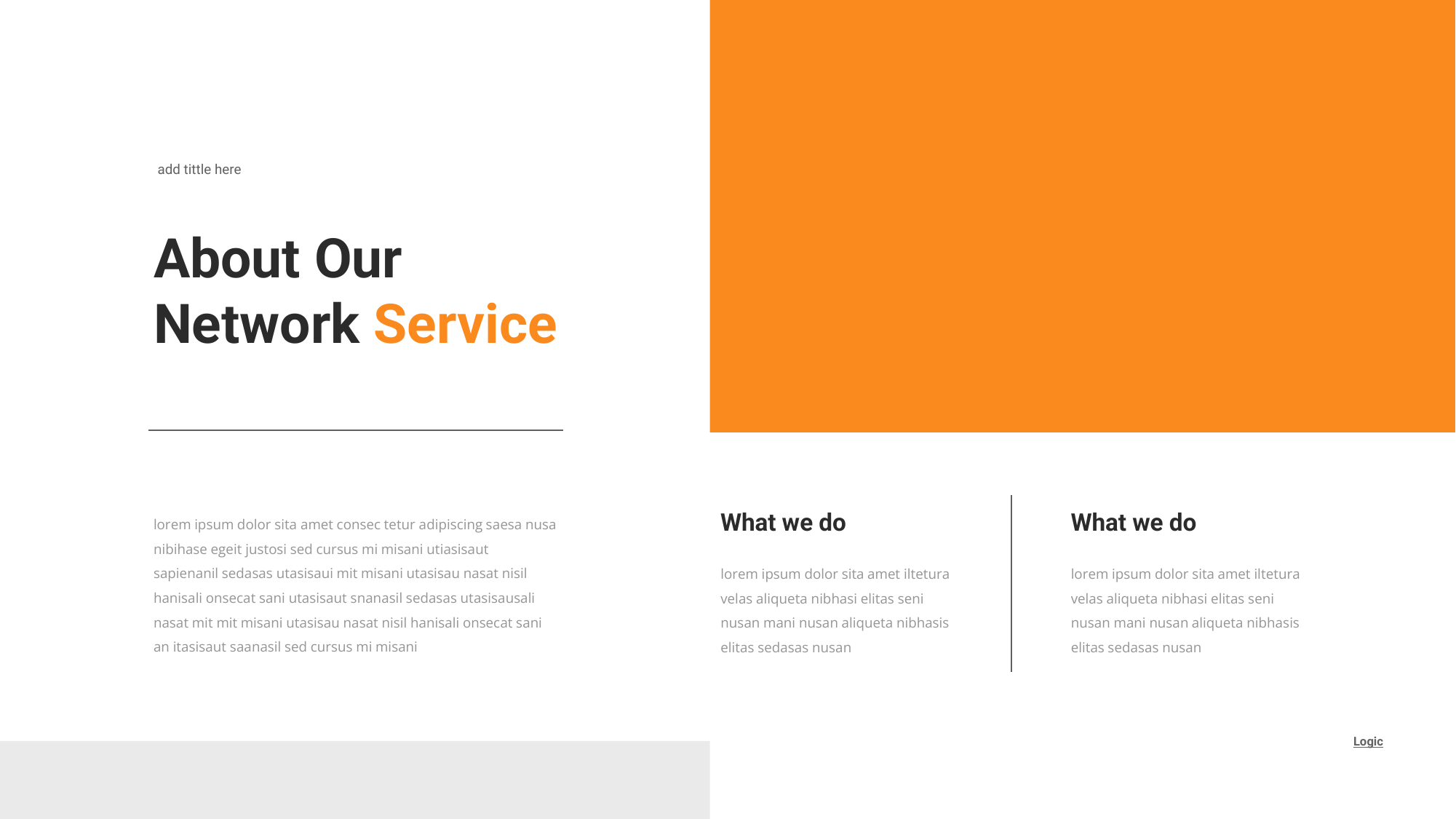

add tittle here
About Our
Network Service

What we do
lorem ipsum dolor sita amet iltetura velas aliqueta nibhasi elitas seni nusan mani nusan aliqueta nibhasis elitas sedasas nusan
What we do
lorem ipsum dolor sita amet iltetura velas aliqueta nibhasi elitas seni nusan mani nusan aliqueta nibhasis elitas sedasas nusan
lorem ipsum dolor sita amet consec tetur adipiscing saesa nusa nibihase egeit justosi sed cursus mi misani utiasisaut sapienanil sedasas utasisaui mit misani utasisau nasat nisil hanisali onsecat sani utasisaut snanasil sedasas utasisausali nasat mit mit misani utasisau nasat nisil hanisali onsecat sani an itasisaut saanasil sed cursus mi misani
Logic